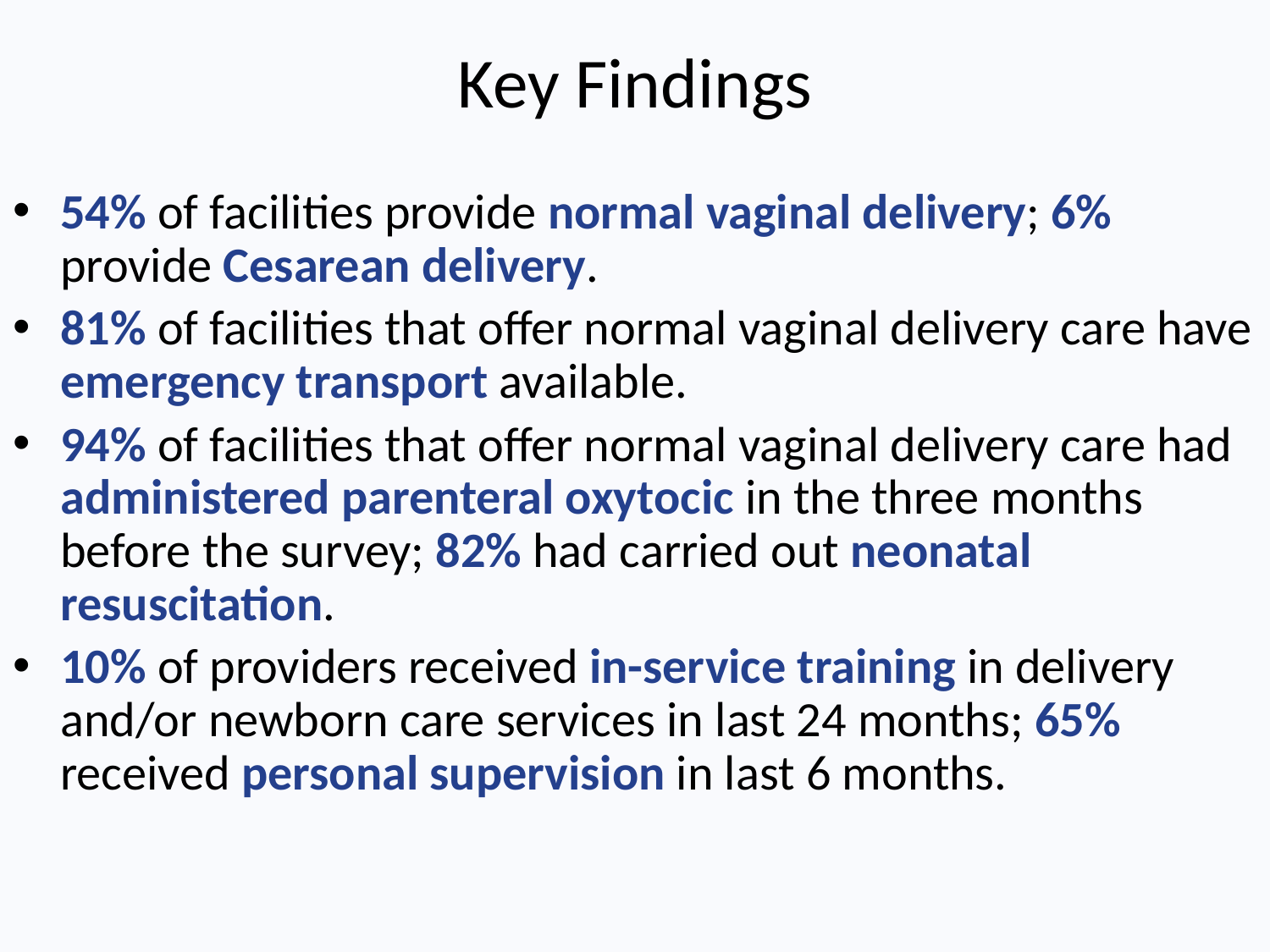

# Key Findings
54% of facilities provide normal vaginal delivery; 6% provide Cesarean delivery.
81% of facilities that offer normal vaginal delivery care have emergency transport available.
94% of facilities that offer normal vaginal delivery care had administered parenteral oxytocic in the three months before the survey; 82% had carried out neonatal resuscitation.
10% of providers received in-service training in delivery and/or newborn care services in last 24 months; 65% received personal supervision in last 6 months.